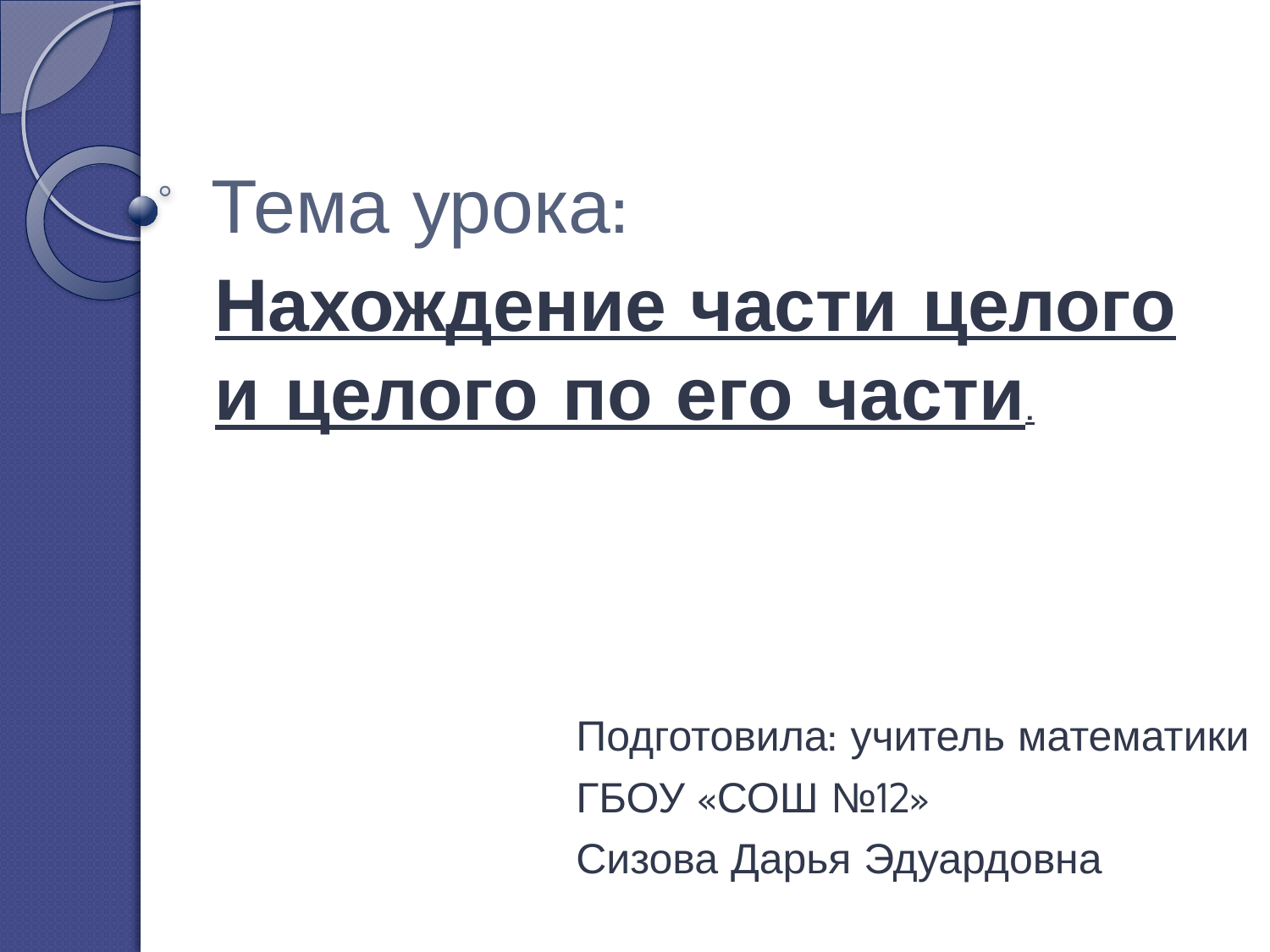

# Тема урока:
Нахождение части целого и целого по его части.
Подготовила: учитель математики
ГБОУ «СОШ №12»
Сизова Дарья Эдуардовна